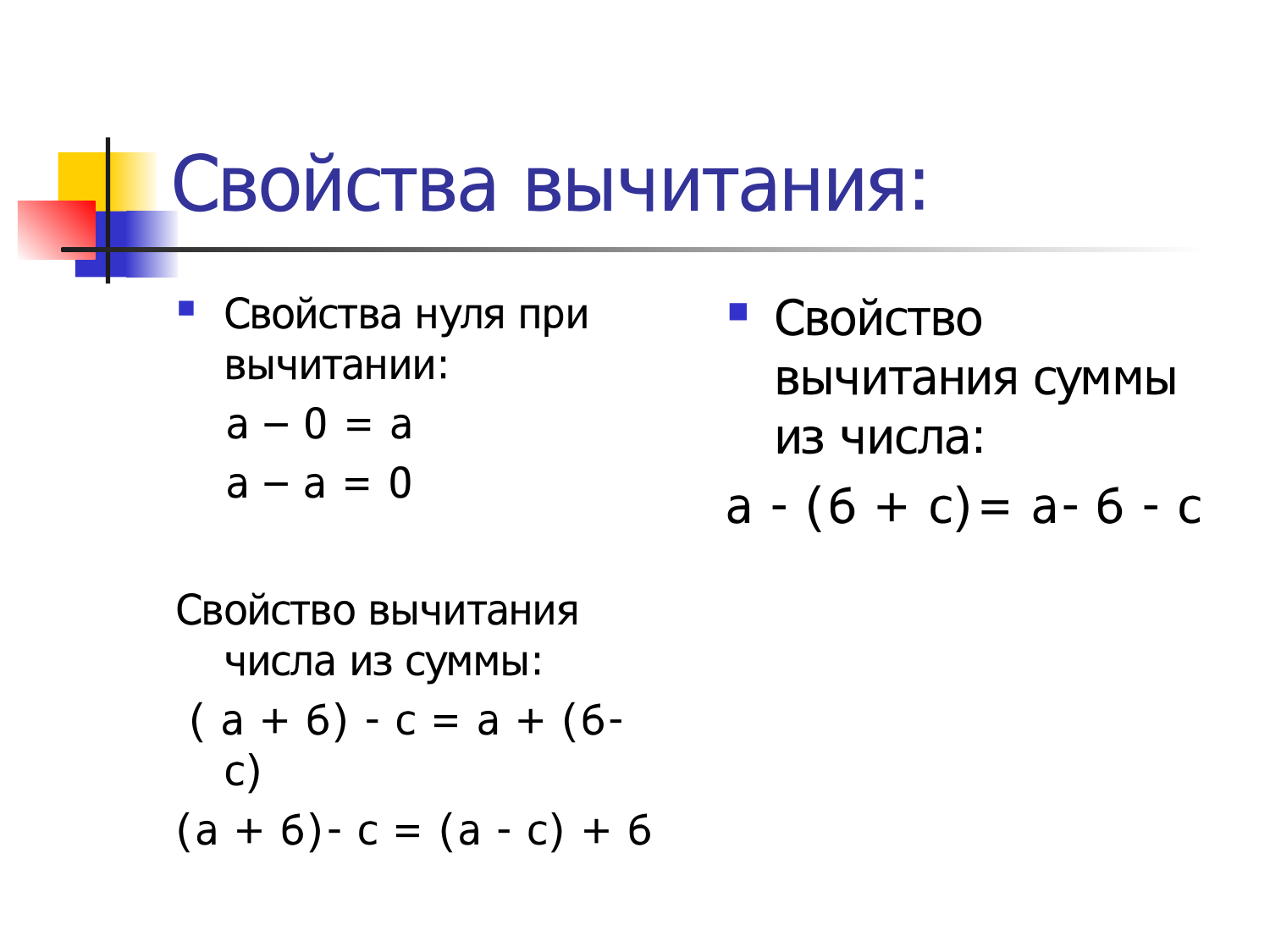

# Свойства вычитания:
Свойства нуля при вычитании:
    а – 0 = а
    а – а = 0
Свойство вычитания суммы из числа:
а - (б + с)= а- б - с

Свойство вычитания числа из суммы:
 ( а + б) - с = а + (б- с)
(а + б)- с = (а - с) + б